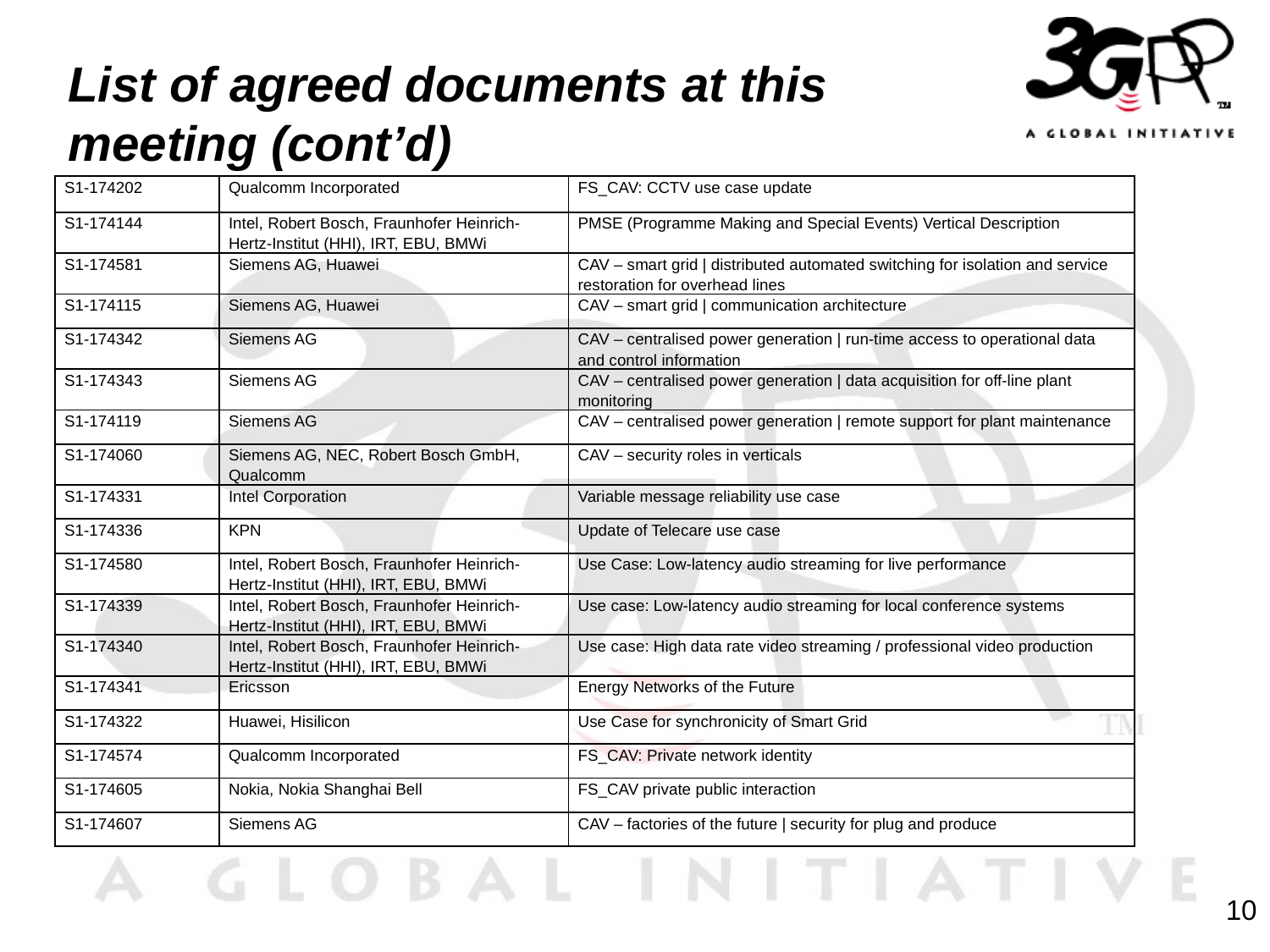

# List of agreed documents at this meeting (cont’d)
| S1-174202 | Qualcomm Incorporated | FS\_CAV: CCTV use case update |
| --- | --- | --- |
| S1-174144 | Intel, Robert Bosch, Fraunhofer Heinrich-Hertz-Institut (HHI), IRT, EBU, BMWi | PMSE (Programme Making and Special Events) Vertical Description |
| S1-174581 | Siemens AG, Huawei | CAV – smart grid | distributed automated switching for isolation and service restoration for overhead lines |
| S1-174115 | Siemens AG, Huawei | CAV – smart grid | communication architecture |
| S1-174342 | Siemens AG | CAV – centralised power generation | run-time access to operational data and control information |
| S1-174343 | Siemens AG | CAV – centralised power generation | data acquisition for off-line plant monitoring |
| S1-174119 | Siemens AG | CAV – centralised power generation | remote support for plant maintenance |
| S1-174060 | Siemens AG, NEC, Robert Bosch GmbH, Qualcomm | CAV – security roles in verticals |
| S1-174331 | Intel Corporation | Variable message reliability use case |
| S1-174336 | KPN | Update of Telecare use case |
| S1-174580 | Intel, Robert Bosch, Fraunhofer Heinrich-Hertz-Institut (HHI), IRT, EBU, BMWi | Use Case: Low-latency audio streaming for live performance |
| S1-174339 | Intel, Robert Bosch, Fraunhofer Heinrich-Hertz-Institut (HHI), IRT, EBU, BMWi | Use case: Low-latency audio streaming for local conference systems |
| S1-174340 | Intel, Robert Bosch, Fraunhofer Heinrich-Hertz-Institut (HHI), IRT, EBU, BMWi | Use case: High data rate video streaming / professional video production |
| S1-174341 | Ericsson | Energy Networks of the Future |
| S1-174322 | Huawei, Hisilicon | Use Case for synchronicity of Smart Grid |
| S1-174574 | Qualcomm Incorporated | FS\_CAV: Private network identity |
| S1-174605 | Nokia, Nokia Shanghai Bell | FS\_CAV private public interaction |
| S1-174607 | Siemens AG | CAV – factories of the future | security for plug and produce |
10